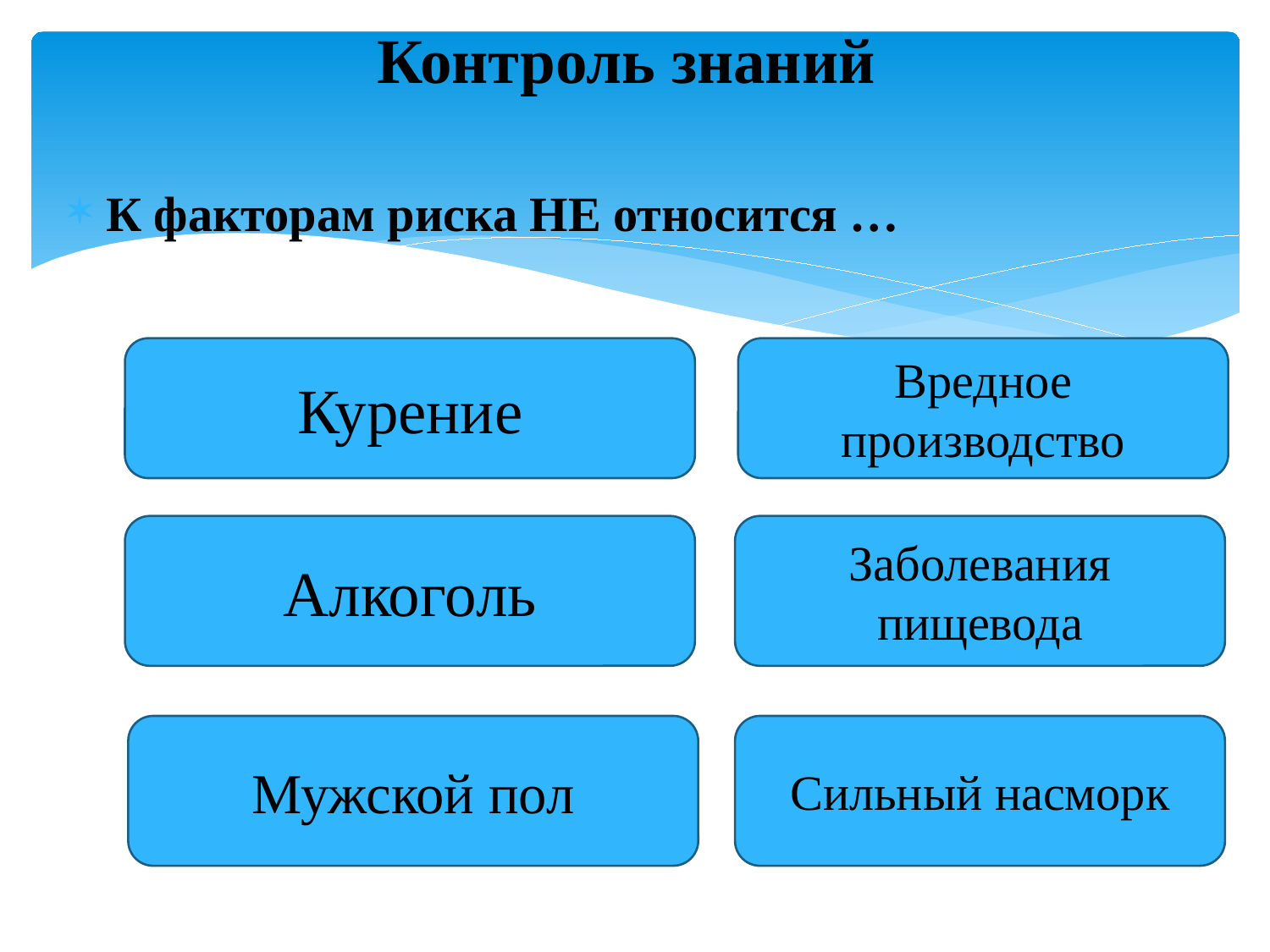

# Контроль знаний
К факторам риска НЕ относится …
Курение
Вредное производство
Алкоголь
Заболевания пищевода
Мужской пол
Сильный насморк